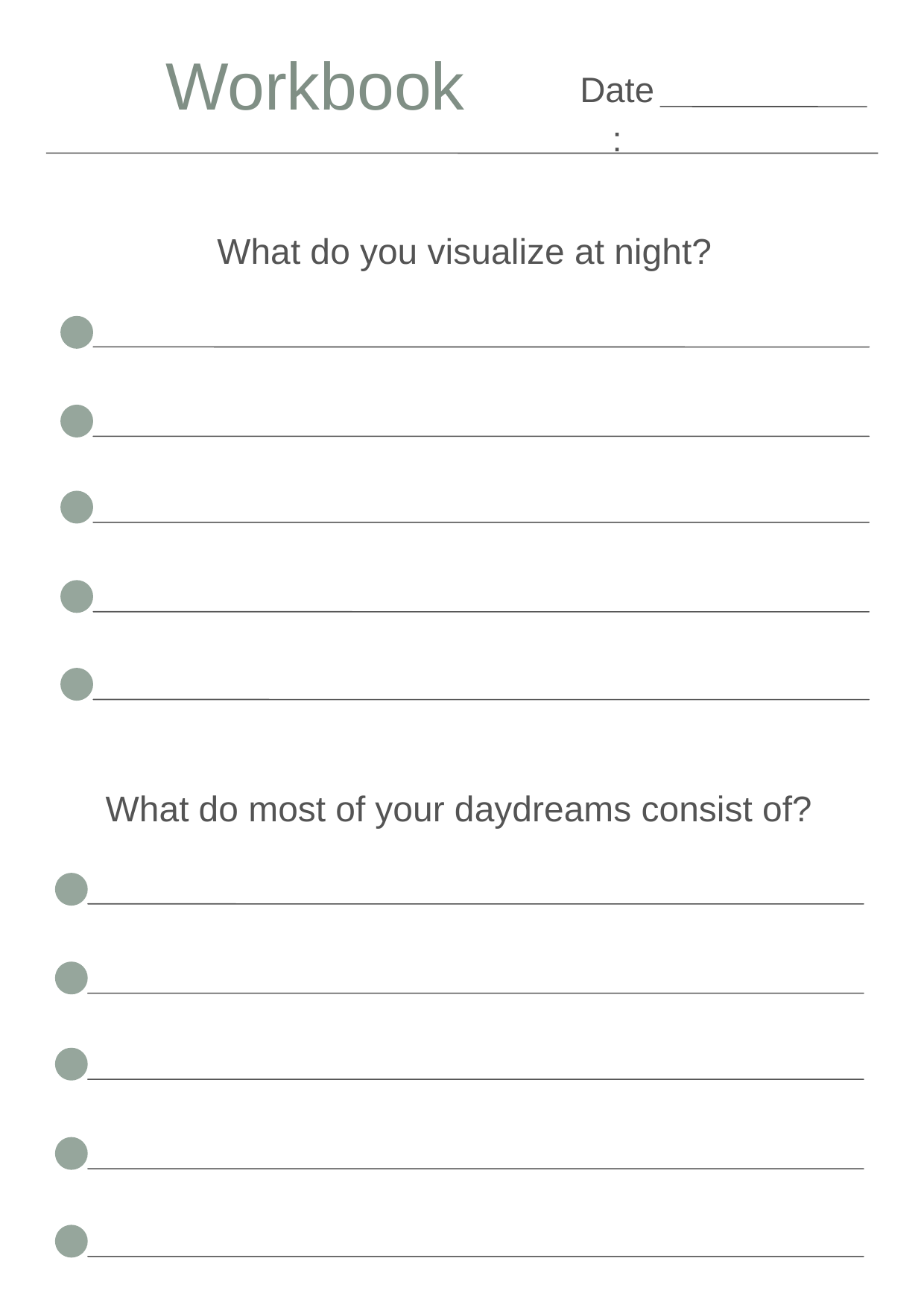

Workbook
Date:

What do you visualize at night?

What do most of your daydreams consist of?